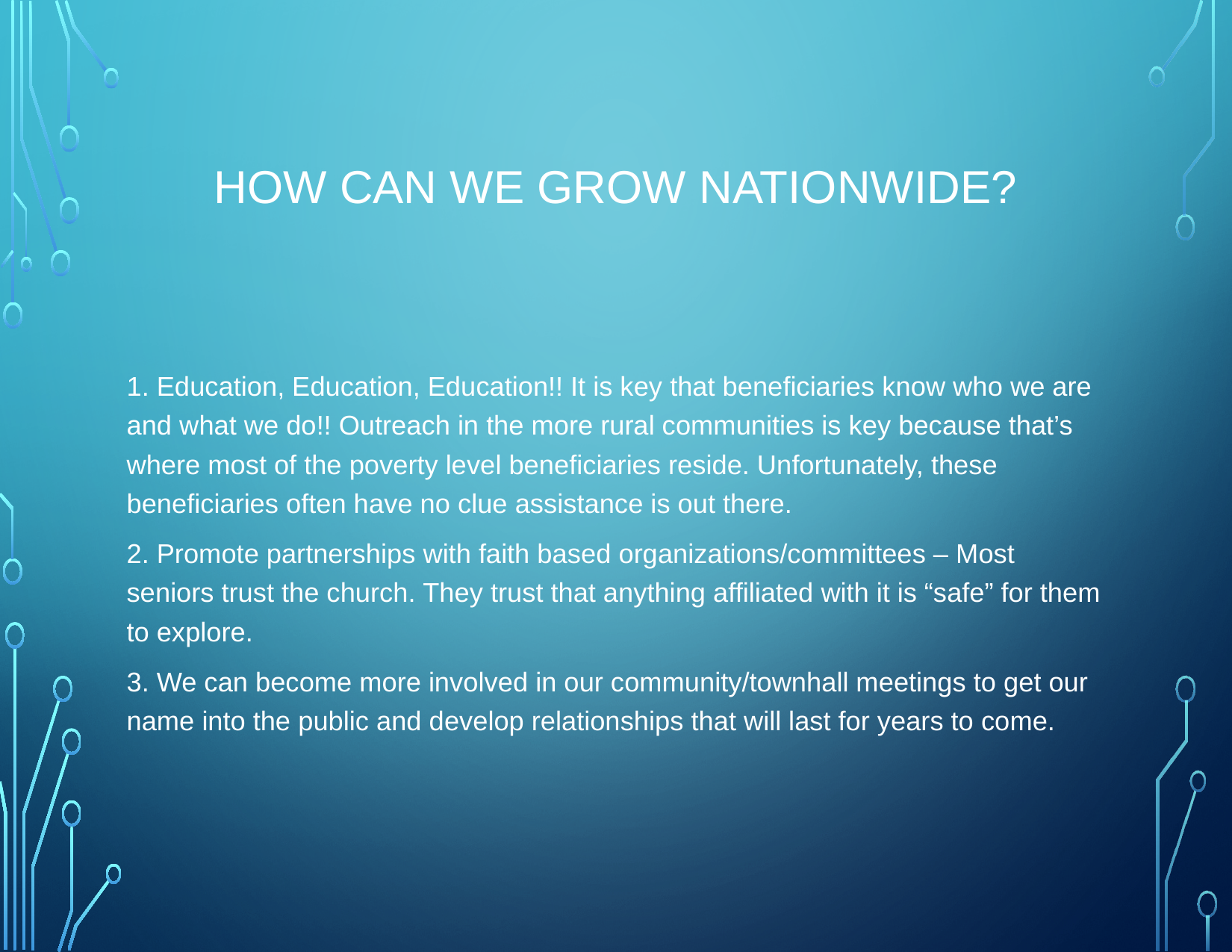

# How can we grow nationwide?
1. Education, Education, Education!! It is key that beneficiaries know who we are and what we do!! Outreach in the more rural communities is key because that’s where most of the poverty level beneficiaries reside. Unfortunately, these beneficiaries often have no clue assistance is out there.
2. Promote partnerships with faith based organizations/committees – Most seniors trust the church. They trust that anything affiliated with it is “safe” for them to explore.
3. We can become more involved in our community/townhall meetings to get our name into the public and develop relationships that will last for years to come.